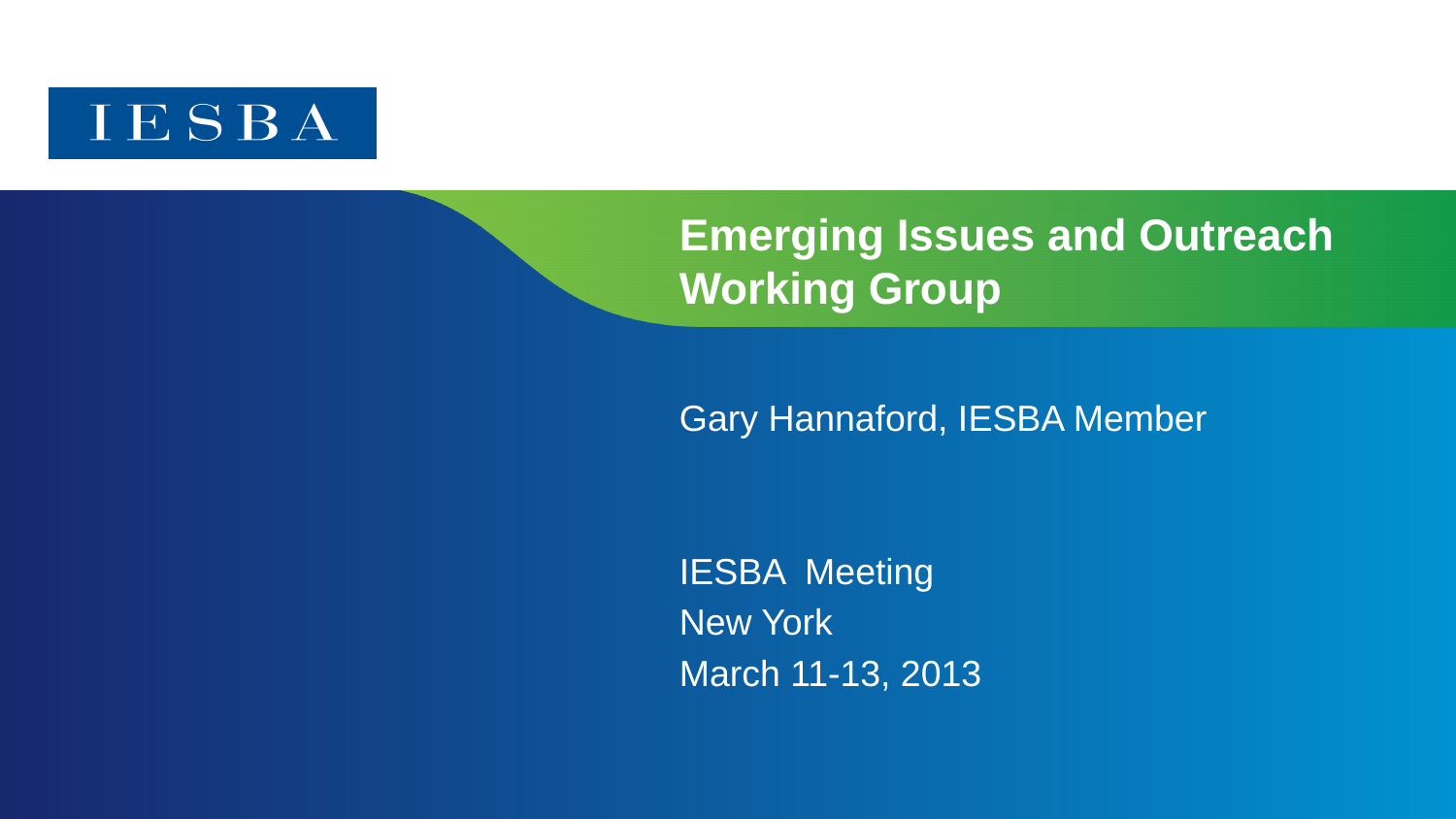

# Emerging Issues and Outreach Working Group
Gary Hannaford, IESBA Member

IESBA  Meeting
New York
March 11-13, 2013